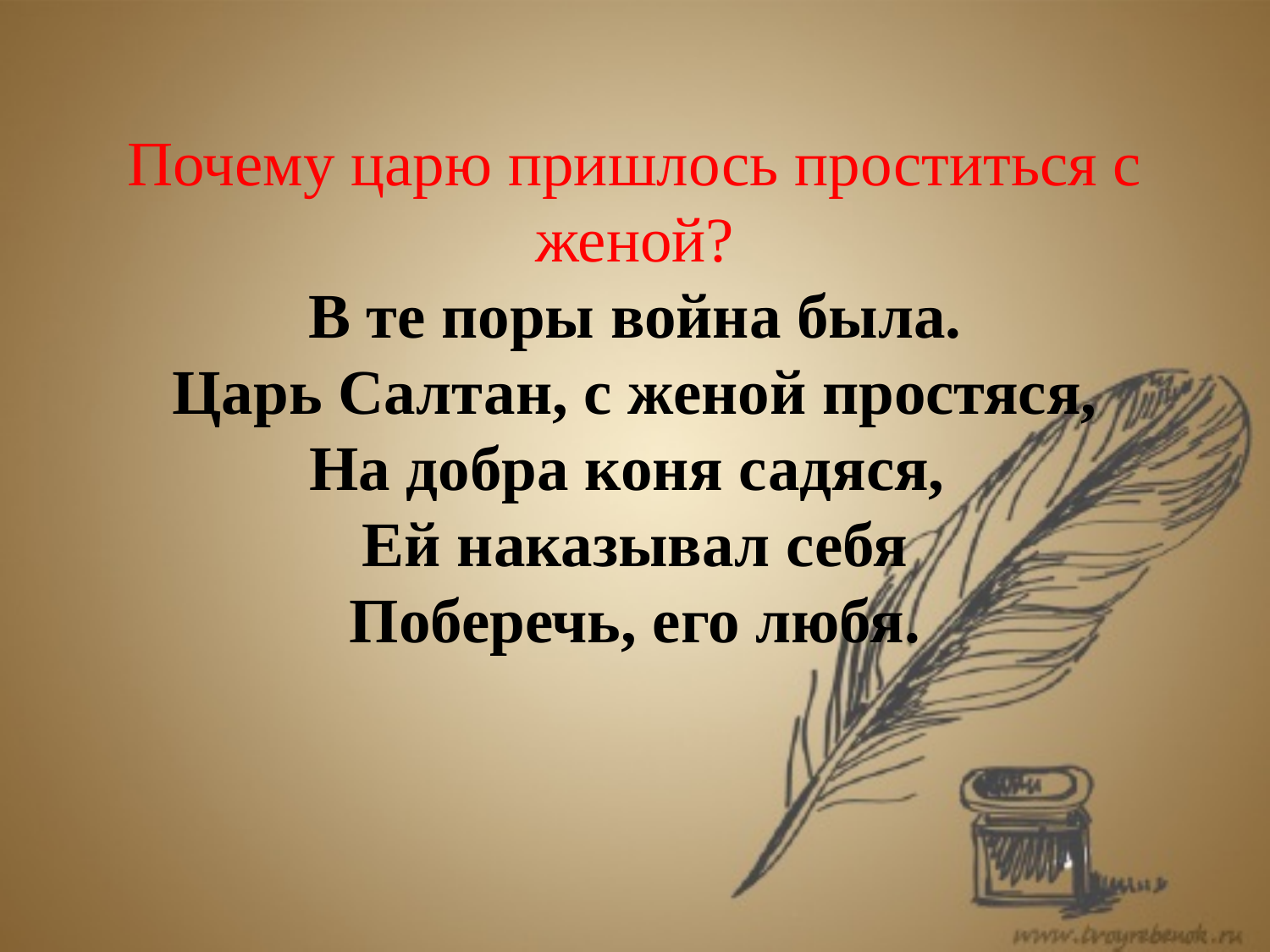

# Почему царю пришлось проститься с женой? В те поры война была. Царь Салтан, с женой простяся, На добра коня садяся, Ей наказывал себя Поберечь, его любя.